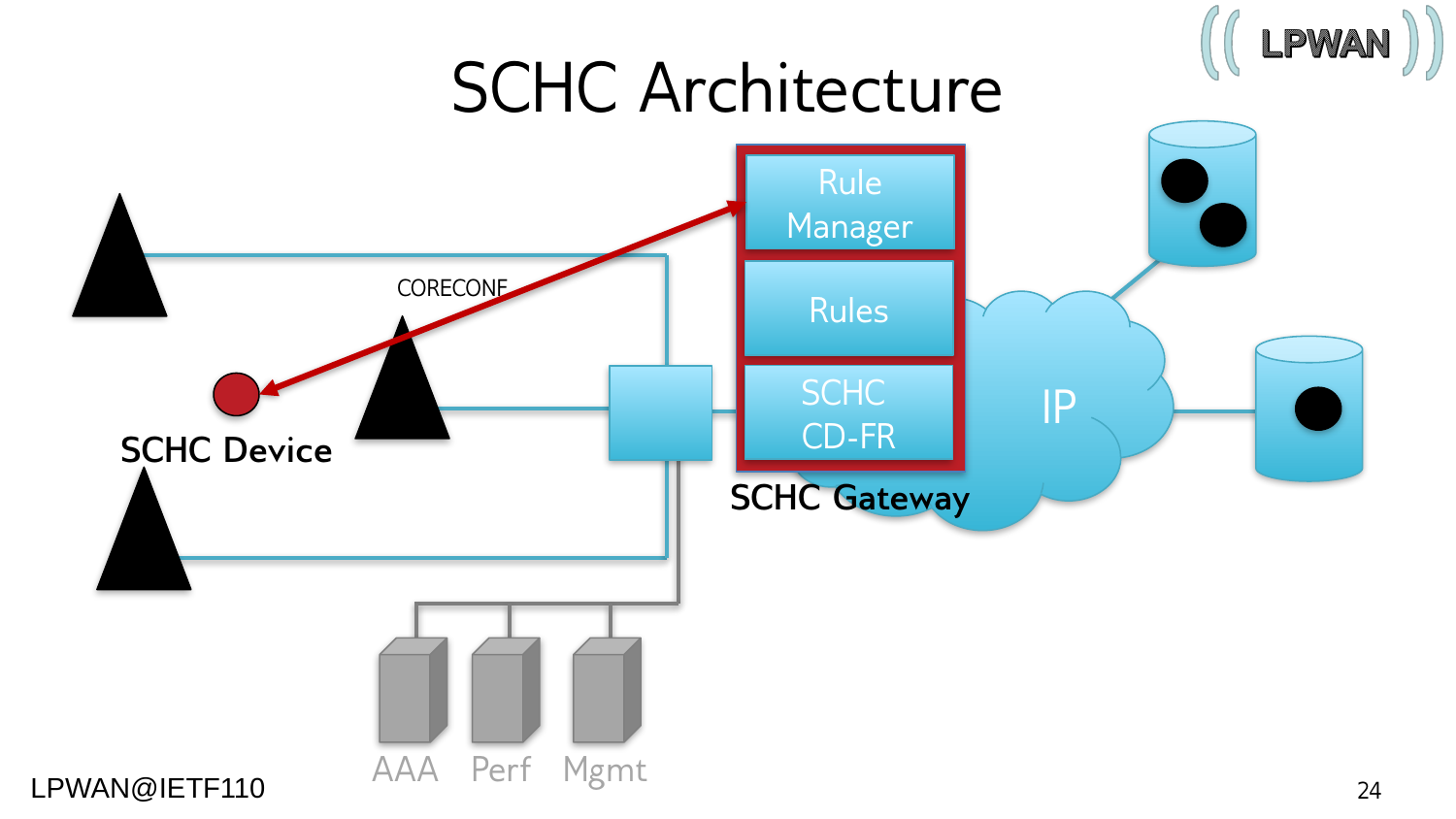

# SCHC Architecture

Rule Manager

Rules
CORECONF
IP

SCHC
CD-FR

SCHC Device

AAA
Perf
Mgmt
SCHC Gateway

24